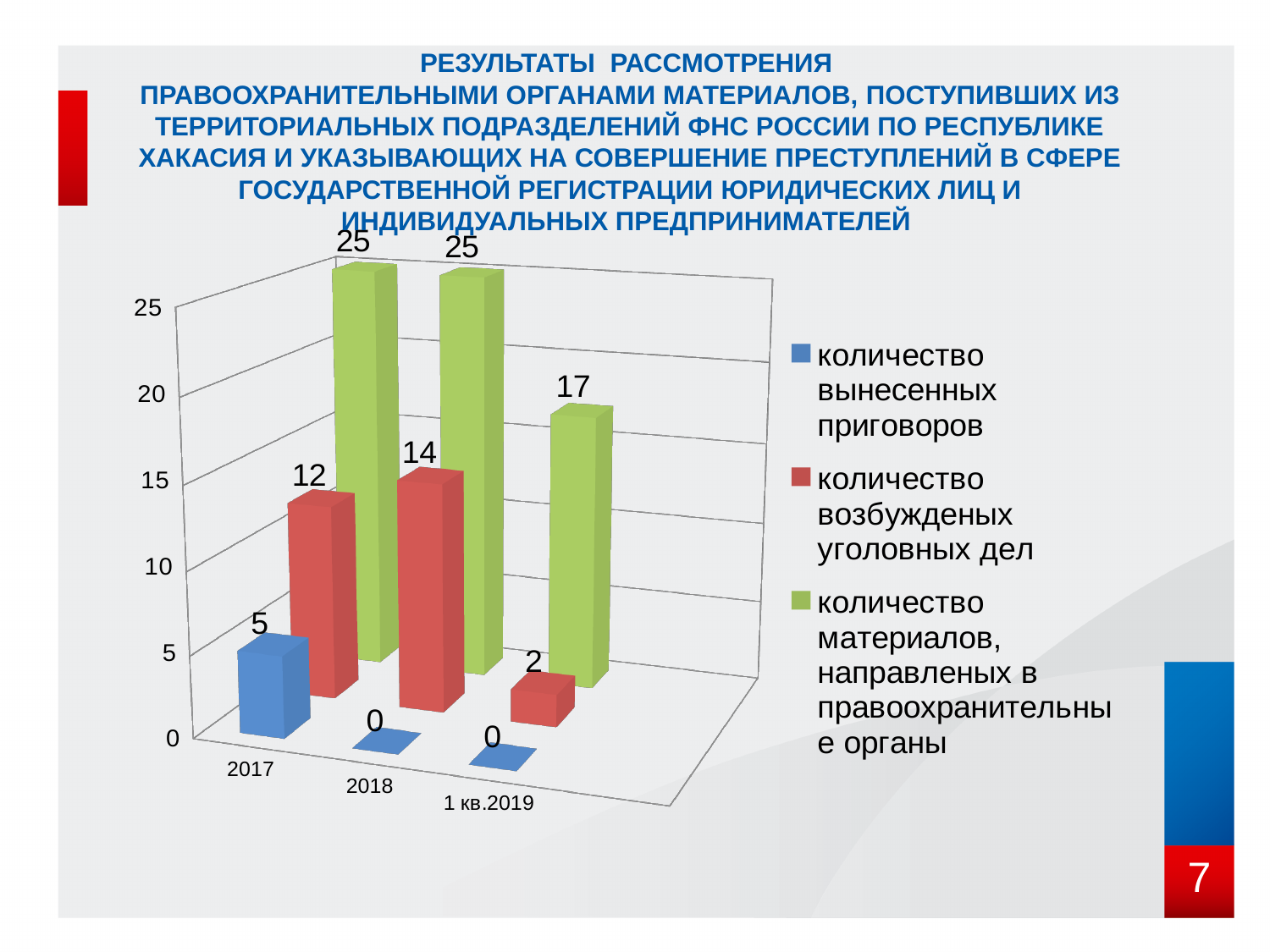

# РЕЗУЛЬТАТЫ  РАССМОТРЕНИЯ ПРАВООХРАНИТЕЛЬНЫМИ ОРГАНАМИ МАТЕРИАЛОВ, ПОСТУПИВШИХ ИЗ ТЕРРИТОРИАЛЬНЫХ ПОДРАЗДЕЛЕНИЙ ФНС РОССИИ ПО РЕСПУБЛИКЕ ХАКАСИЯ И УКАЗЫВАЮЩИХ НА СОВЕРШЕНИЕ ПРЕСТУПЛЕНИЙ В СФЕРЕ ГОСУДАРСТВЕННОЙ РЕГИСТРАЦИИ ЮРИДИЧЕСКИХ ЛИЦ И ИНДИВИДУАЛЬНЫХ ПРЕДПРИНИМАТЕЛЕЙ

[unsupported chart]

7